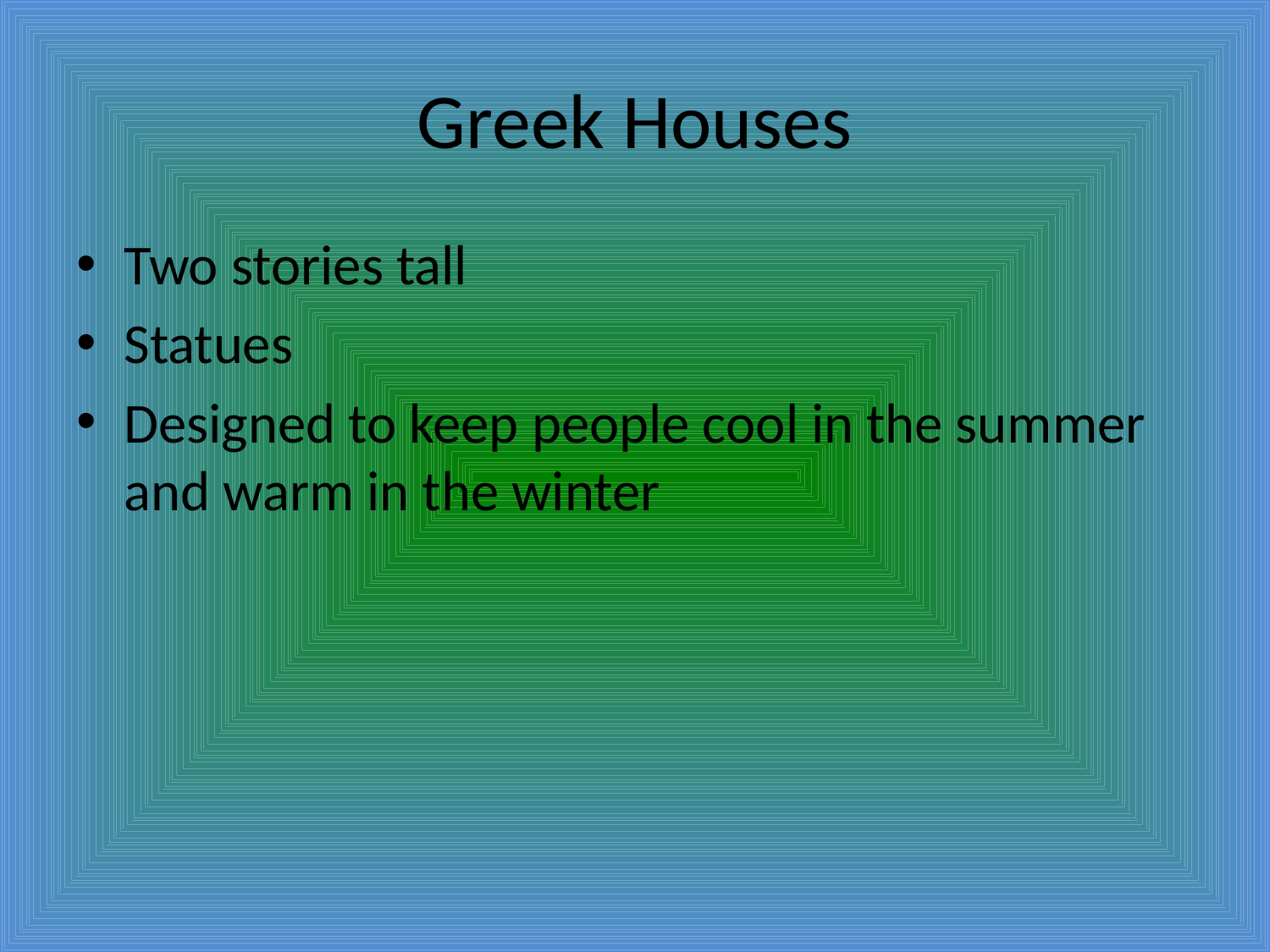

# Greek Houses
Two stories tall
Statues
Designed to keep people cool in the summer and warm in the winter